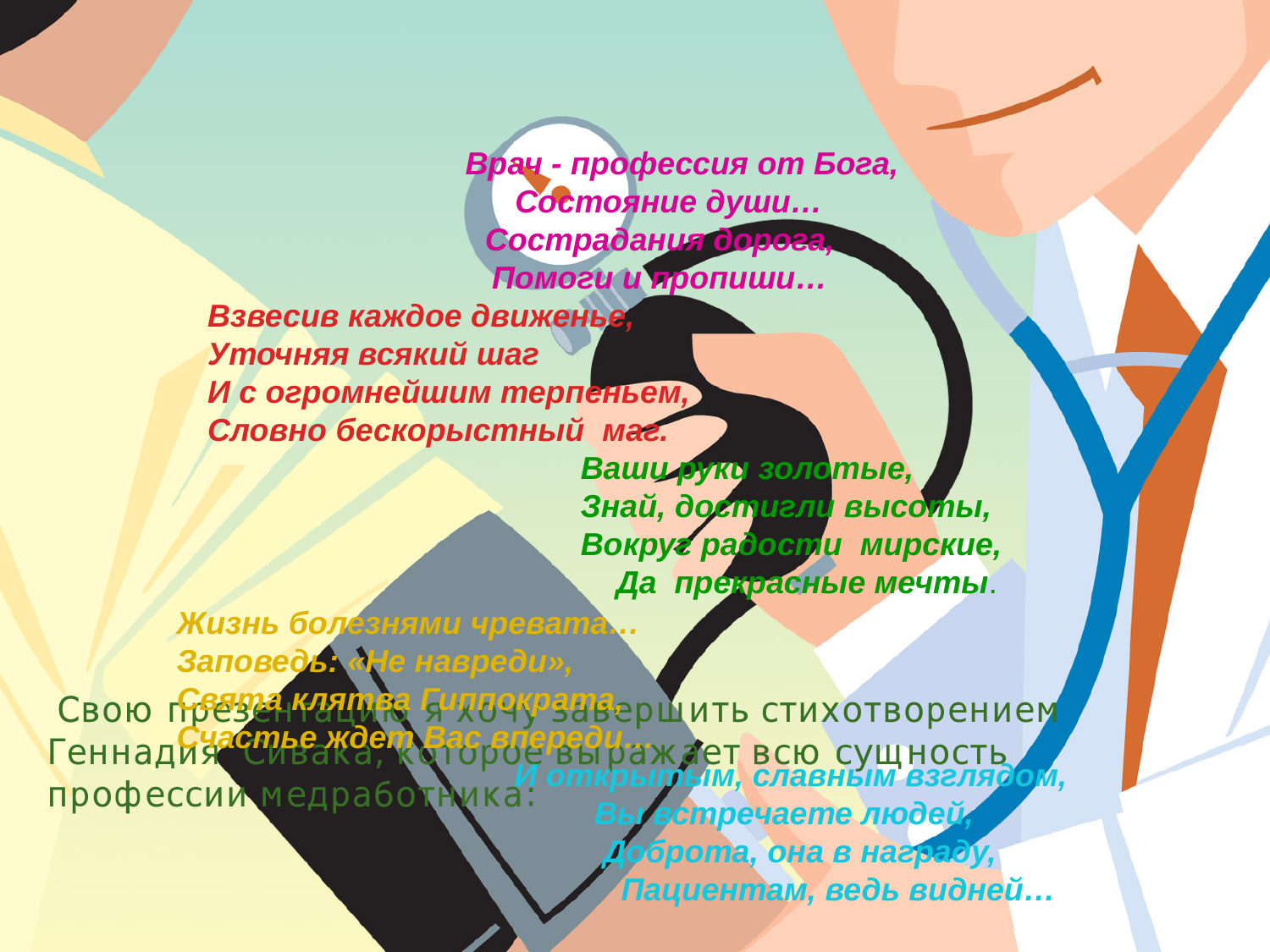

Свою презентацию я хочу завершить стихотворением Геннадия  Сивака, которое выражает всю сущность профессии медработника:

     Врач - профессия от Бога,
  Состояние души…
Сострадания дорога,
Помоги и пропиши…
Взвесив каждое движенье,
Уточняя всякий шаг
И с огромнейшим терпеньем,
Словно бескорыстный  маг.
                                          Ваши руки золотые,
                                          Знай, достигли высоты,
                                          Вокруг радости  мирские,
                                              Да  прекрасные мечты.
Жизнь болезнями чревата…
Заповедь: «Не навреди»,
Свята клятва Гиппократа,
Счастье ждет Вас впереди…
                                      И открытым, славным взглядом,
                                               Вы встречаете людей,
                                                Доброта, она в награду,
                                                  Пациентам, ведь видней…